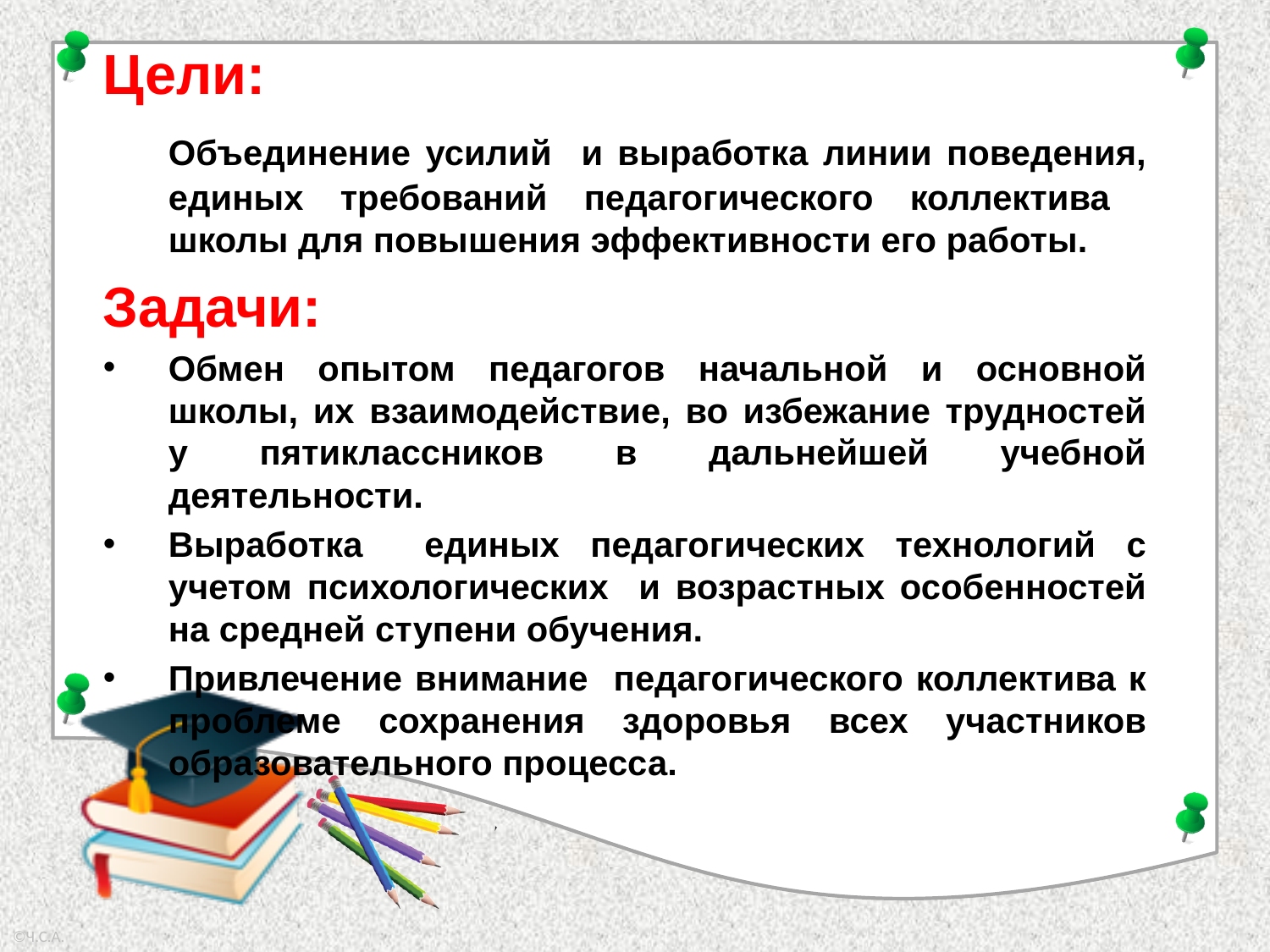

Цели:
	Объединение усилий  и выработка линии поведения, единых требований педагогического коллектива  школы для повышения эффективности его работы.
Задачи:
Обмен опытом педагогов начальной и основной школы, их взаимодействие, во избежание трудностей у пятиклассников в дальнейшей учебной деятельности.
Выработка  единых педагогических технологий с учетом психологических  и возрастных особенностей на средней ступени обучения.
Привлечение внимание  педагогического коллектива к проблеме сохранения здоровья всех участников образовательного процесса.